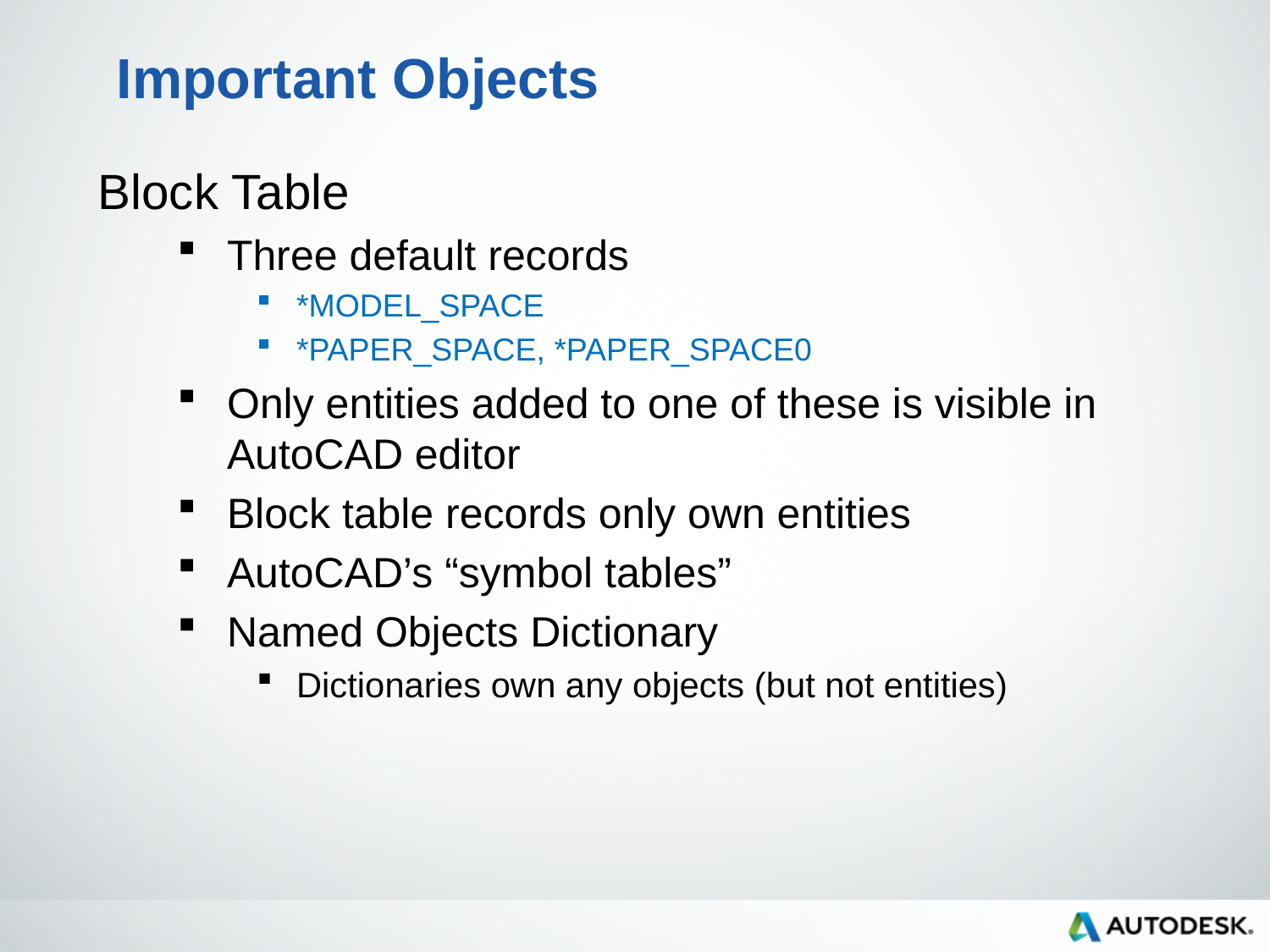

# Important Objects
Block Table
Three default records
*MODEL_SPACE
*PAPER_SPACE, *PAPER_SPACE0
Only entities added to one of these is visible in AutoCAD editor
Block table records only own entities
AutoCAD’s “symbol tables”
Named Objects Dictionary
Dictionaries own any objects (but not entities)